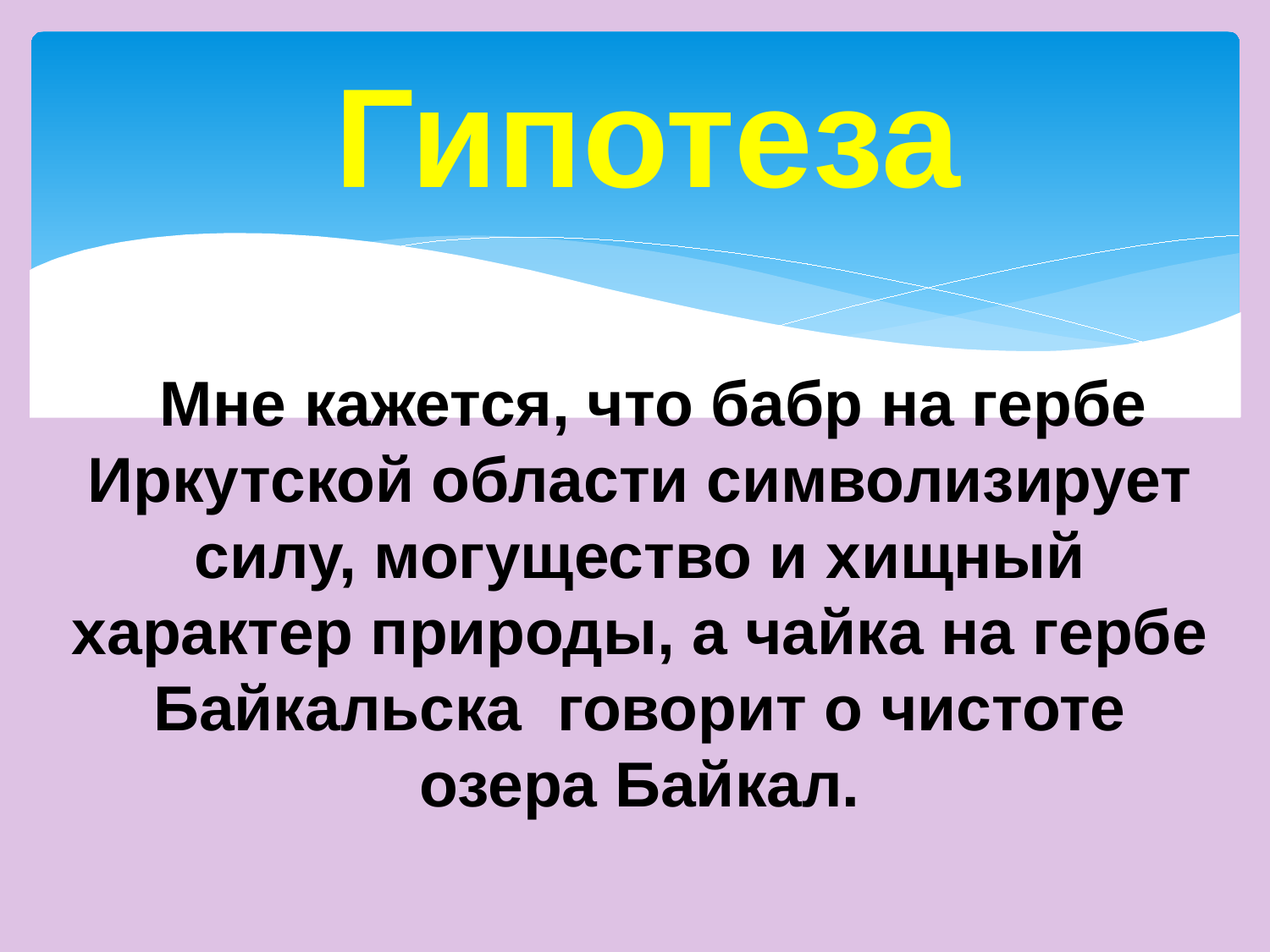

# Гипотеза
  Мне кажется, что бабр на гербе Иркутской области символизирует силу, могущество и хищный характер природы, а чайка на гербе Байкальска  говорит о чистоте озера Байкал.